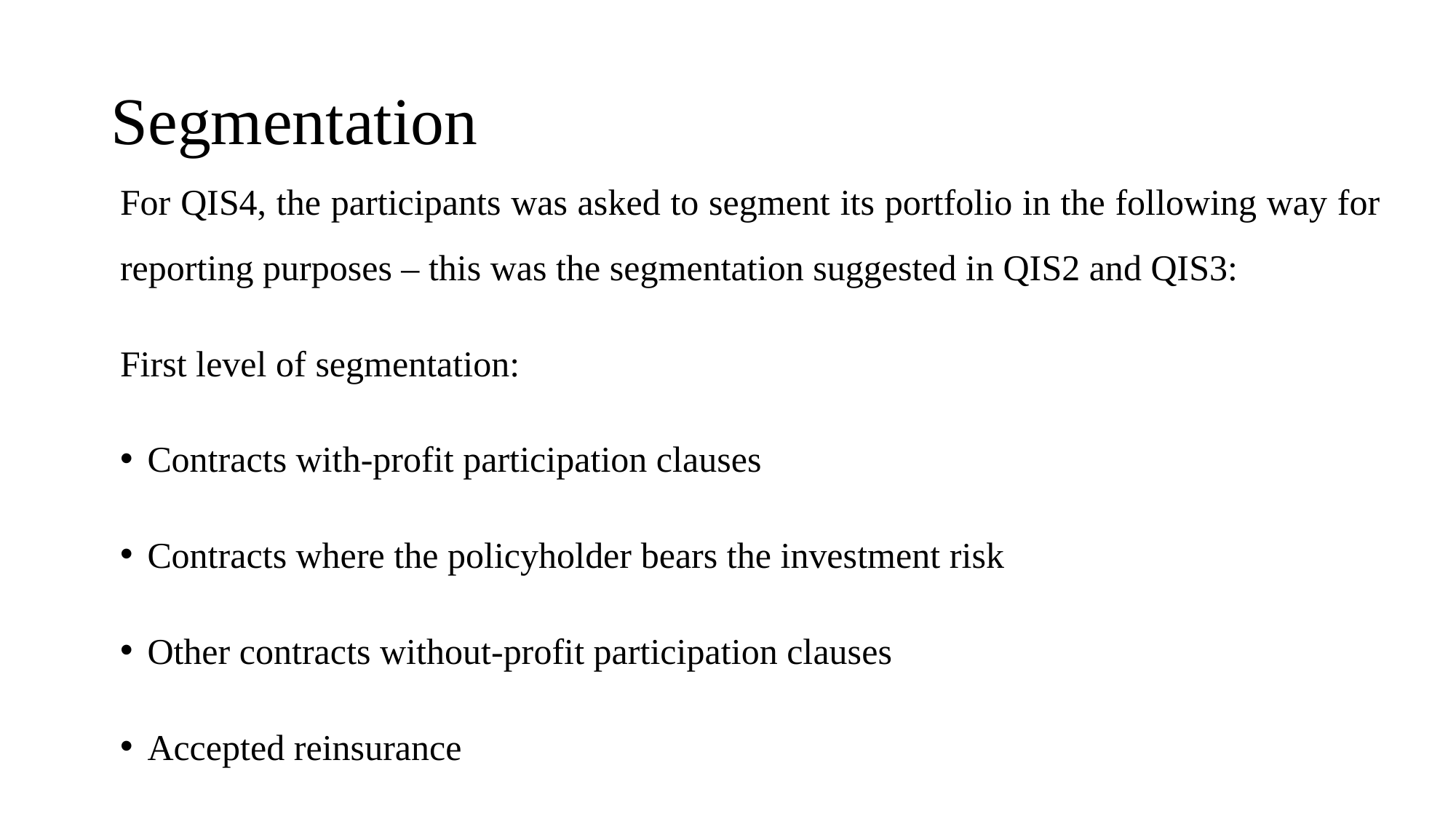

# Segmentation
For QIS4, the participants was asked to segment its portfolio in the following way for reporting purposes – this was the segmentation suggested in QIS2 and QIS3:
First level of segmentation:
Contracts with-profit participation clauses
Contracts where the policyholder bears the investment risk
Other contracts without-profit participation clauses
Accepted reinsurance